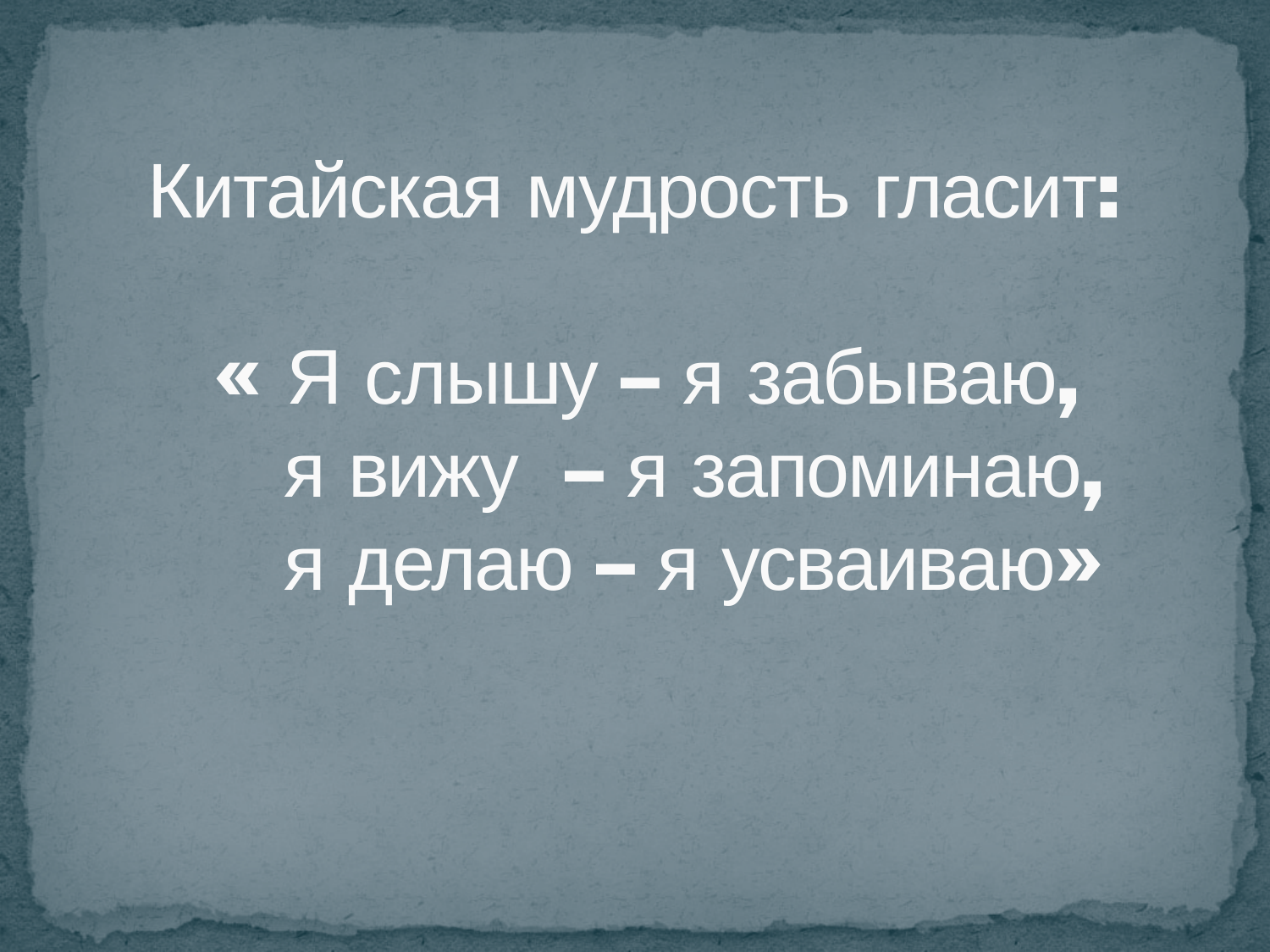

# Китайская мудрость гласит: « Я слышу – я забываю, я вижу  – я запоминаю, я делаю – я усваиваю»